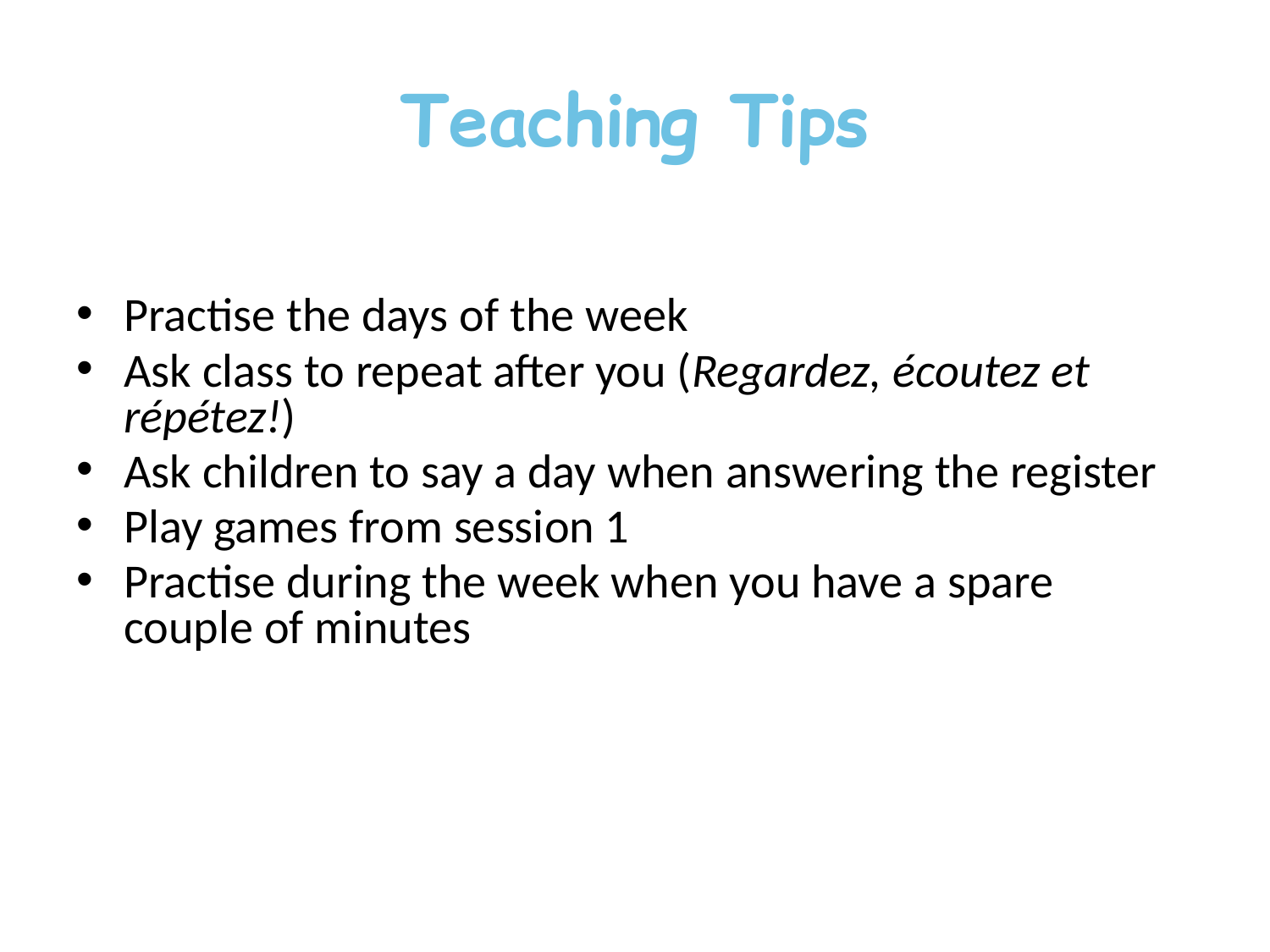

# Teaching Tips

Practise the days of the week
Ask class to repeat after you (Regardez, écoutez et répétez!)
Ask children to say a day when answering the register
Play games from session 1
Practise during the week when you have a spare couple of minutes